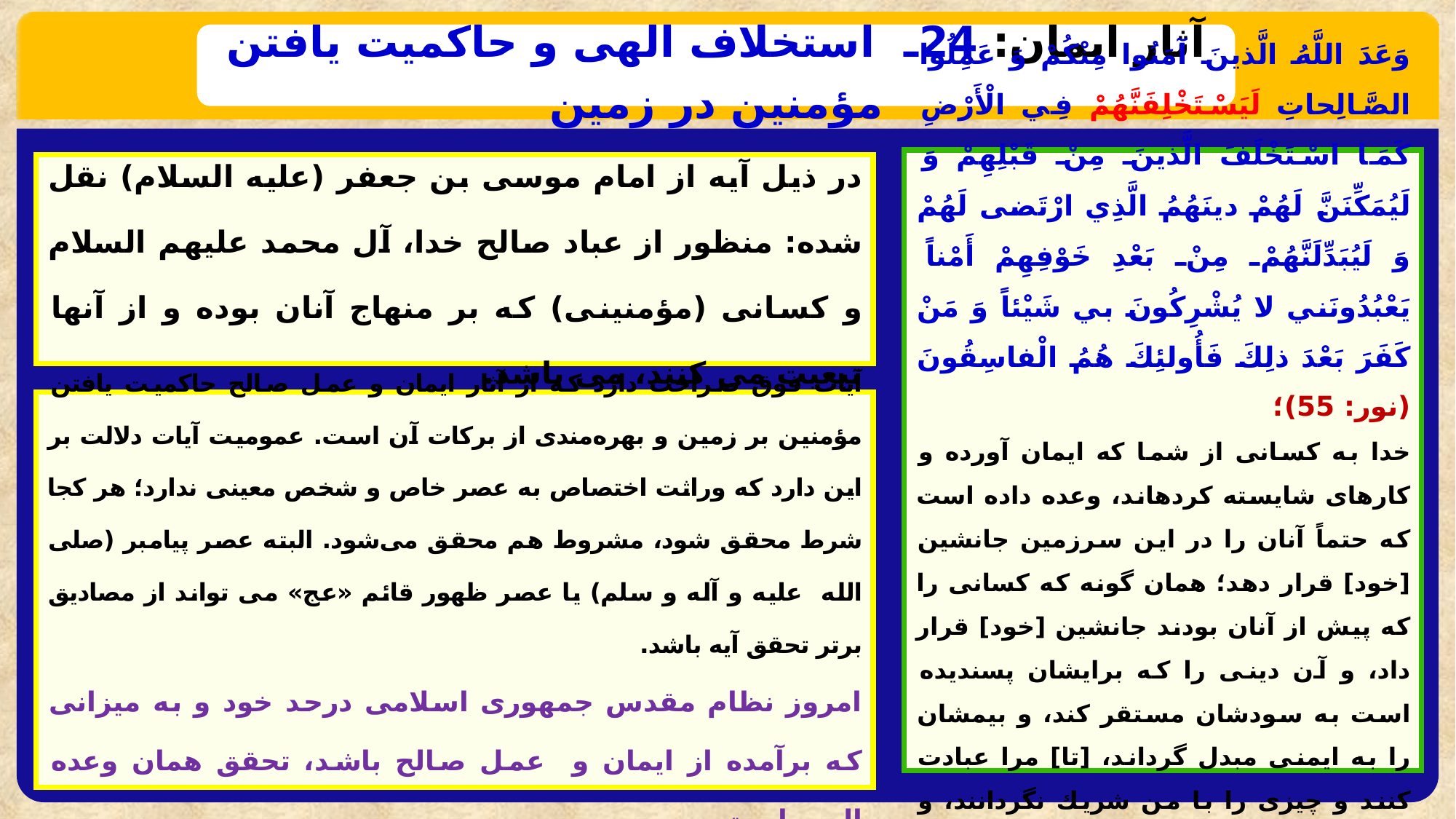

آثار ایمان: 24ـ  استخلاف الهی و حاکمیت یافتن مؤمنین در زمین

وَعَدَ اللَّهُ الَّذينَ آمَنُوا مِنْكُمْ وَ عَمِلُوا الصَّالِحاتِ لَيَسْتَخْلِفَنَّهُمْ فِي الْأَرْضِ كَمَا اسْتَخْلَفَ الَّذينَ مِنْ قَبْلِهِمْ وَ لَيُمَكِّنَنَّ لَهُمْ دينَهُمُ الَّذِي ارْتَضى‏ لَهُمْ وَ لَيُبَدِّلَنَّهُمْ مِنْ بَعْدِ خَوْفِهِمْ أَمْناً يَعْبُدُونَني‏ لا يُشْرِكُونَ بي‏ شَيْئاً وَ مَنْ كَفَرَ بَعْدَ ذلِكَ فَأُولئِكَ هُمُ الْفاسِقُونَ (نور: 55)؛
خدا به كسانى از شما كه ايمان آورده و كارهاى شايسته كرده‏اند، وعده داده است كه حتماً آنان را در اين سرزمين جانشين [خود] قرار دهد؛ همان گونه كه كسانى را كه پيش از آنان بودند جانشين [خود] قرار داد، و آن دينى را كه برايشان پسنديده است به سودشان مستقر كند، و بيمشان را به ايمنى مبدل گرداند، [تا] مرا عبادت كنند و چيزى را با من شريك نگردانند، و هر كس پس از آن به كفر گرايد؛ آنانند كه نافرمانند.
در ذیل آیه از امام موسی بن جعفر (علیه السلام) نقل شده: منظور از عباد صالح خدا، آل محمد علیهم السلام و کسانی (مؤمنینی) که بر منهاج آنان بوده و از آنها تبعیت می کنند، می باشد.
آیات فوق صراحت دارد که از آثار ایمان و عمل صالح حاکمیت یافتن مؤمنین بر زمین و بهره‌مندی از برکات آن است. عمومیت آیات دلالت بر این دارد که وراثت اختصاص به عصر خاص و شخص معینی ندارد؛ هر کجا شرط محقق شود، مشروط هم محقق می‌شود. البته عصر پیامبر (صلی الله  علیه و آله و سلم) یا عصر ظهور قائم «عج» می تواند از مصادیق برتر تحقق آیه باشد.
امروز نظام مقدس جمهوری اسلامی درحد خود و به میزانی که برآمده از ایمان و  عمل صالح باشد، تحقق همان وعده الهی است.